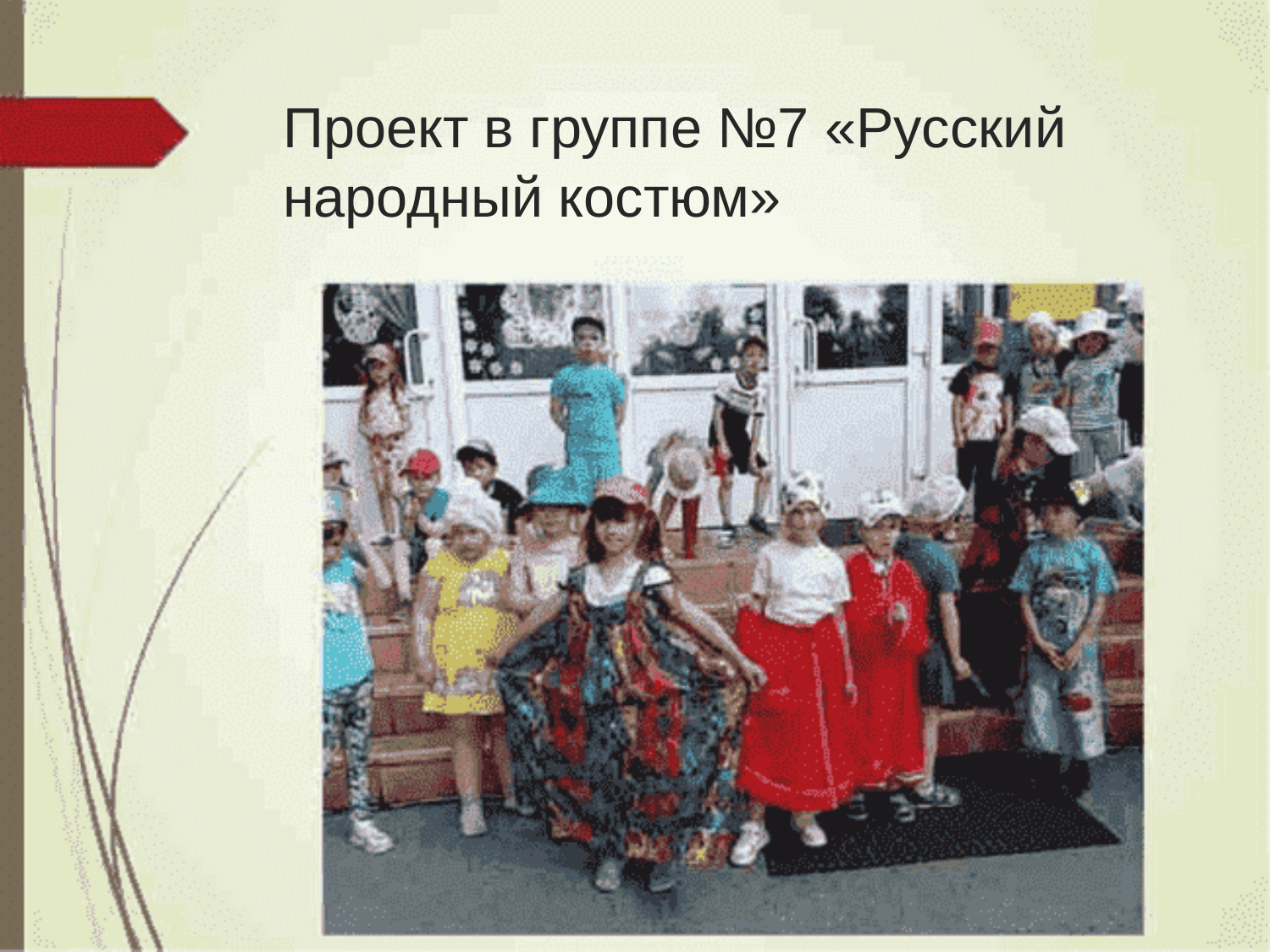

Проект в группе №7 «Русский
народный костюм»